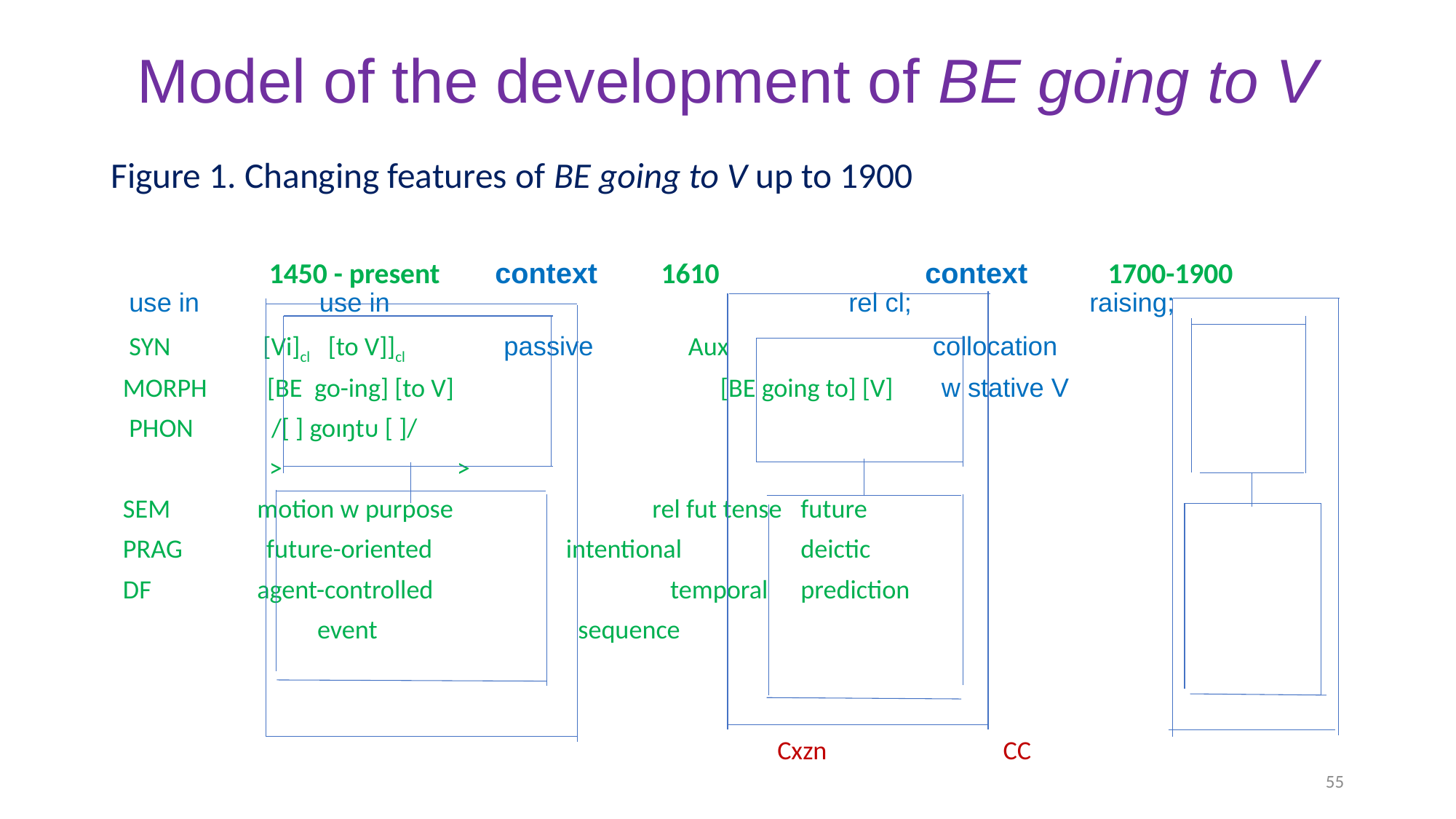

# Model of the development of BE going to V
Figure 1. Changing features of BE going to V up to 1900

	           1450 - present	      context    	     1610	                   context          1700-1900				        use in			      use in 		      	                                  	        rel cl;			     raising;
   SYN	           [Vi]cl   [to V]]cl	        passive   	          Aux	                      collocation
  MORPH          [BE  go-ing] [to V] 	               		 [BE going to] [V]        w stative V
   PHON             /[ ] goɪŋtᴜ [ ]/
				            >			                             >
  SEM	          motion w purpose            	 	    rel fut tense			future
  PRAG              future-oriented		  	    intentional      			deictic
  DF  	          agent-controlled 	  	  	       temporal			prediction
	                    event  			       	      sequence

                                                                                                               Cxzn		 	     CC
55